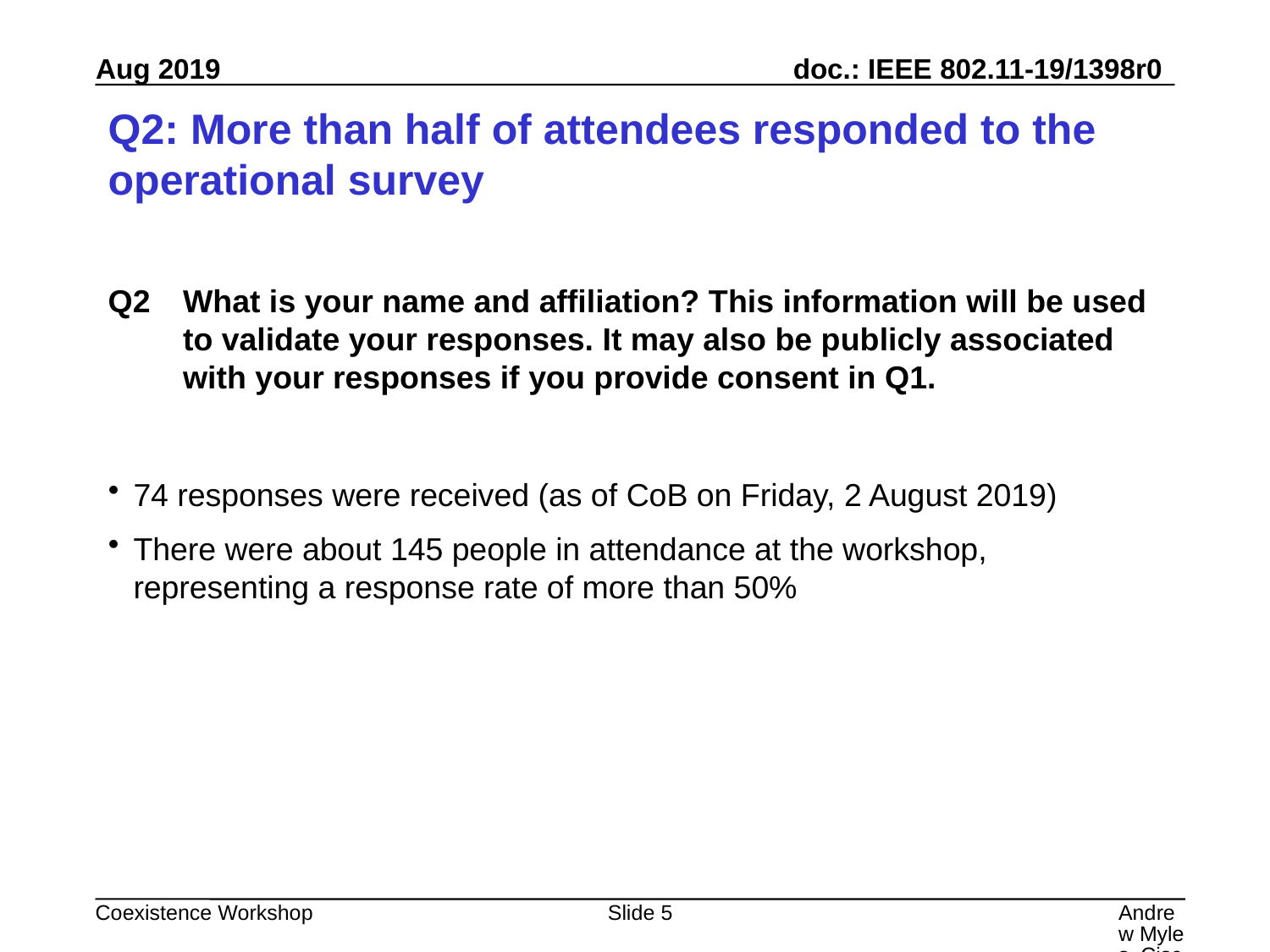

# Q2: More than half of attendees responded to the operational survey
Q2 	What is your name and affiliation? This information will be used to validate your responses. It may also be publicly associated with your responses if you provide consent in Q1.

74 responses were received (as of CoB on Friday, 2 August 2019)
There were about 145 people in attendance at the workshop, representing a response rate of more than 50%

Slide 5
Andrew Myles, Cisco